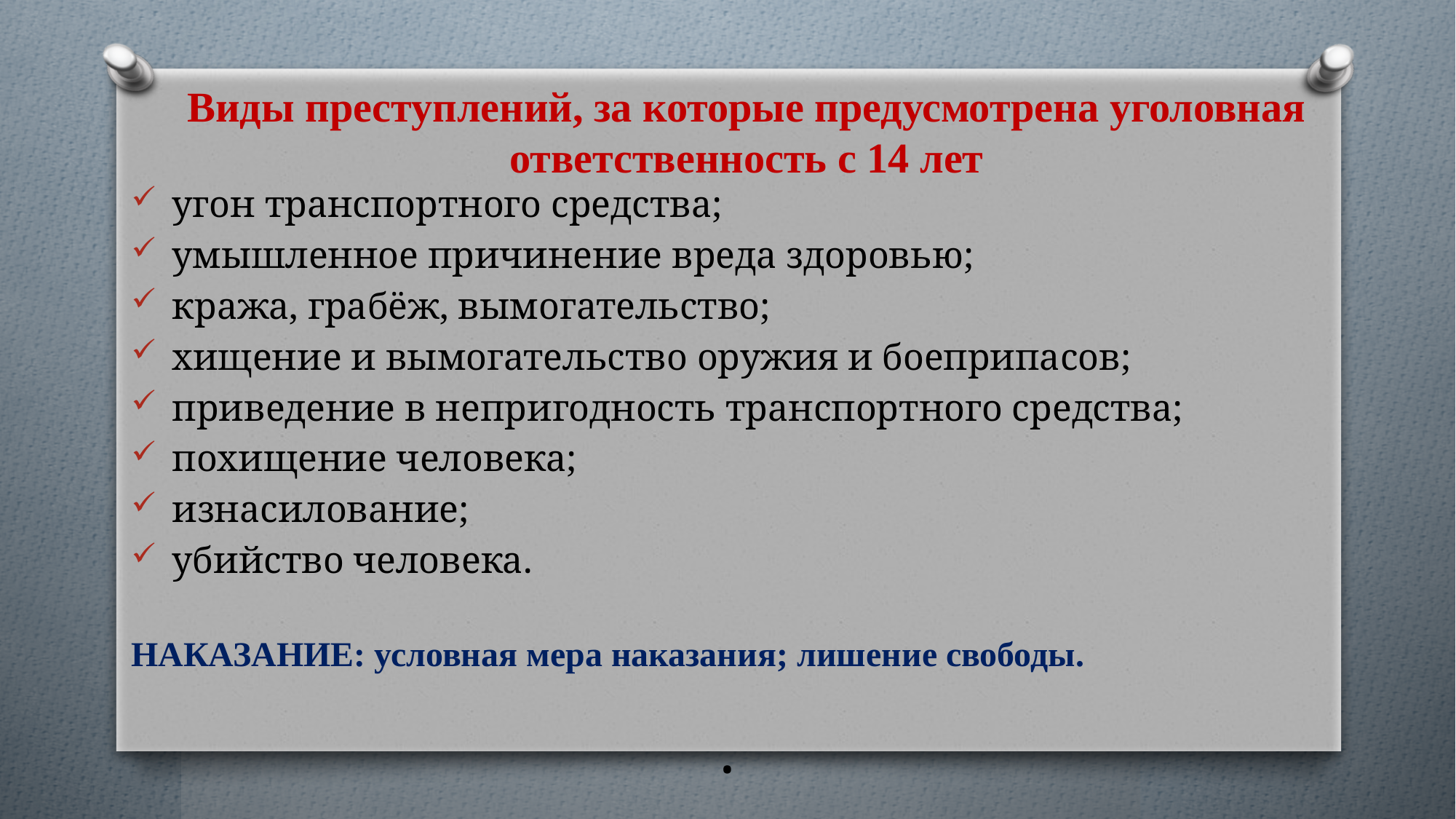

Виды преступлений, за которые предусмотрена уголовная ответственность с 14 лет
# .
угон транспортного средства;
умышленное причинение вреда здоровью;
кража, грабёж, вымогательство;
хищение и вымогательство оружия и боеприпасов;
приведение в непригодность транспортного средства;
похищение человека;
изнасилование;
убийство человека.
НАКАЗАНИЕ: условная мера наказания; лишение свободы.